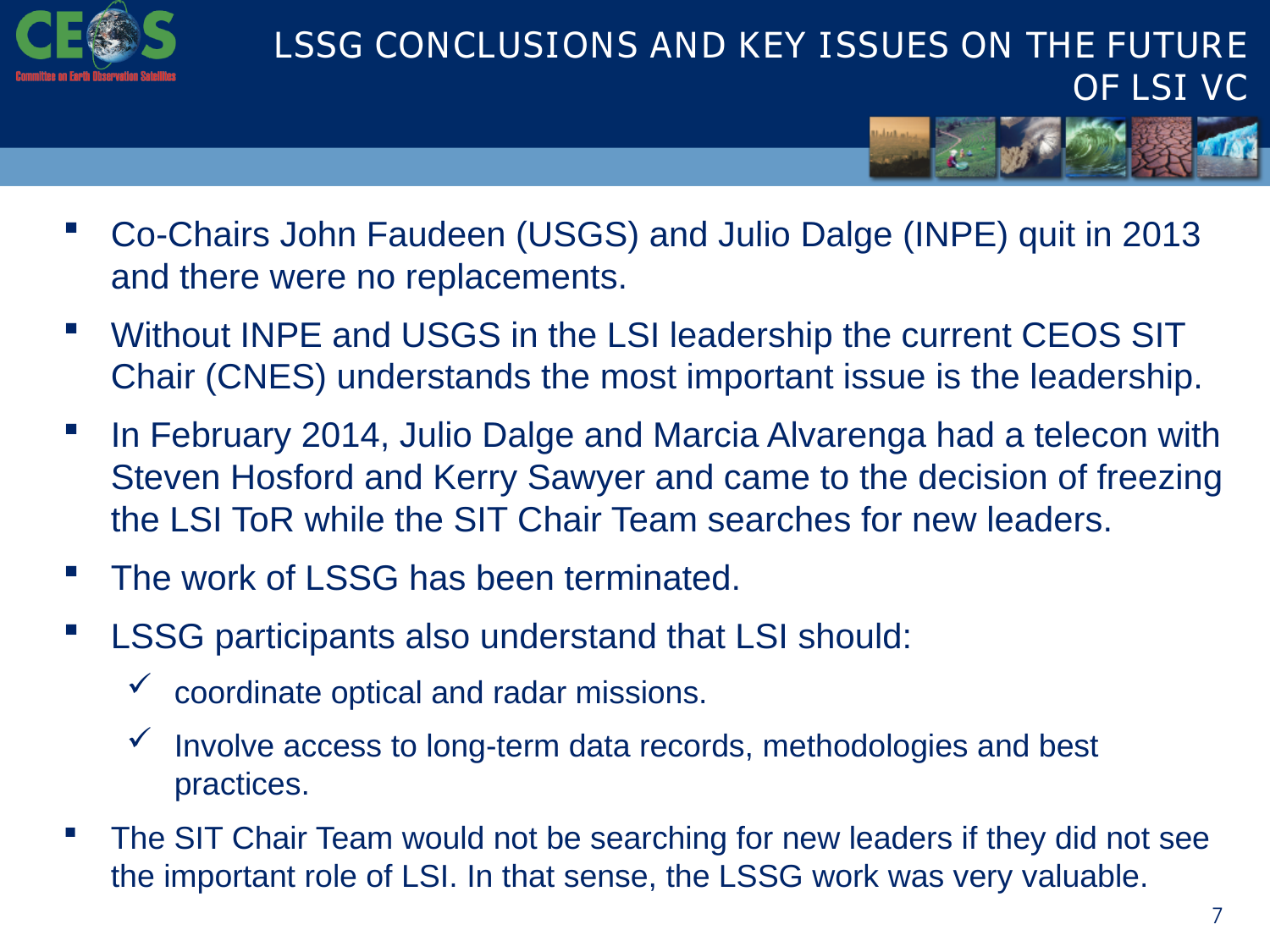

LSSG Conclusions and Key Issues on the future of LSI VC
Co-Chairs John Faudeen (USGS) and Julio Dalge (INPE) quit in 2013 and there were no replacements.
Without INPE and USGS in the LSI leadership the current CEOS SIT Chair (CNES) understands the most important issue is the leadership.
In February 2014, Julio Dalge and Marcia Alvarenga had a telecon with Steven Hosford and Kerry Sawyer and came to the decision of freezing the LSI ToR while the SIT Chair Team searches for new leaders.
The work of LSSG has been terminated.
LSSG participants also understand that LSI should:
coordinate optical and radar missions.
Involve access to long-term data records, methodologies and best practices.
The SIT Chair Team would not be searching for new leaders if they did not see the important role of LSI. In that sense, the LSSG work was very valuable.
7